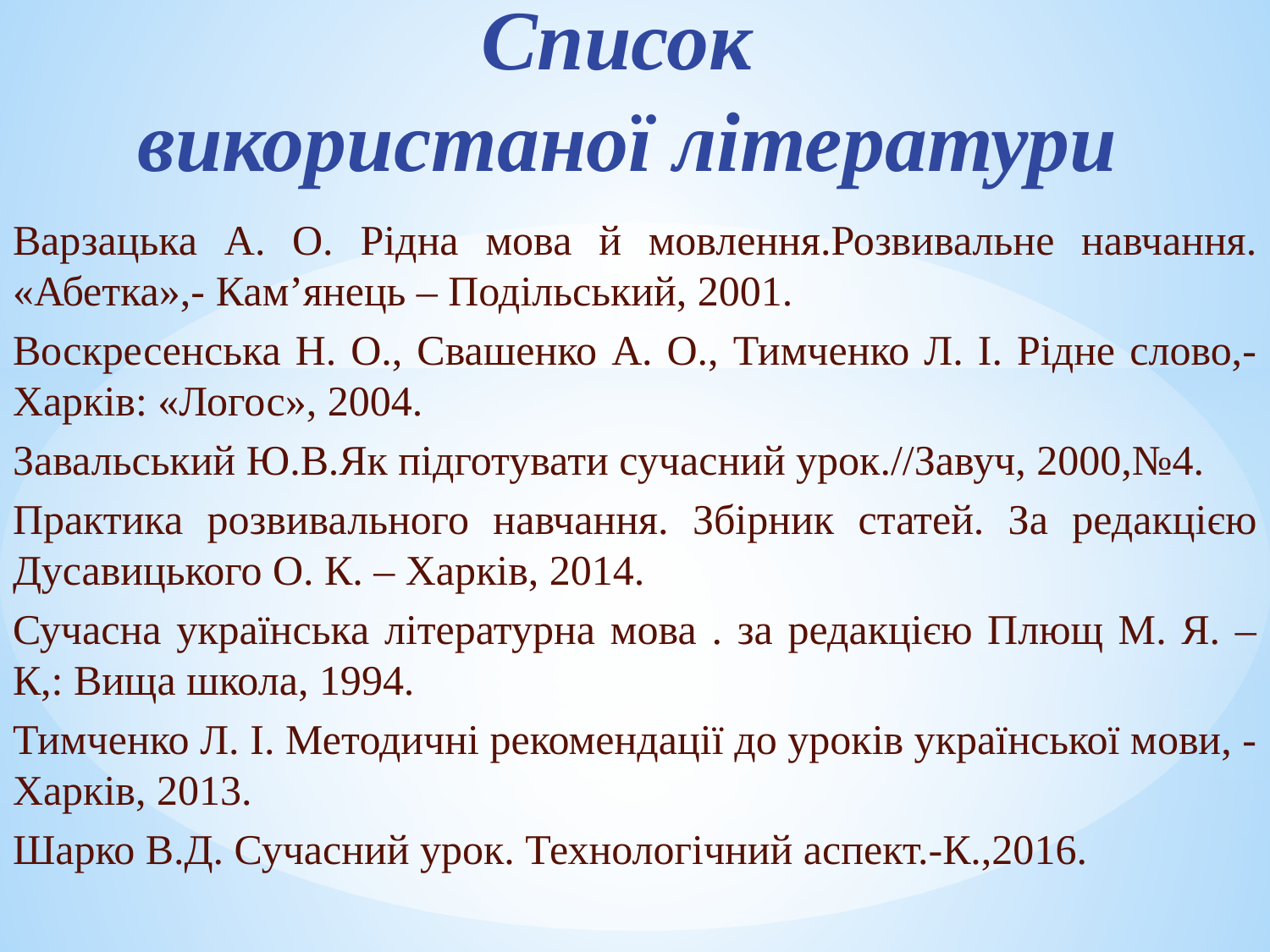

# Список використаної літератури
Варзацька А. О. Рідна мова й мовлення.Розвивальне навчання. «Абетка»,- Кам’янець – Подільський, 2001.
Воскресенська Н. О., Свашенко А. О., Тимченко Л. І. Рідне слово,- Харків: «Логос», 2004.
Завальський Ю.В.Як підготувати сучасний урок.//Завуч, 2000,№4.
Практика розвивального навчання. Збірник статей. За редакцією Дусавицького О. К. – Харків, 2014.
Сучасна українська літературна мова . за редакцією Плющ М. Я. – К,: Вища школа, 1994.
Тимченко Л. І. Методичні рекомендації до уроків української мови, - Харків, 2013.
Шарко В.Д. Сучасний урок. Технологічний аспект.-К.,2016.